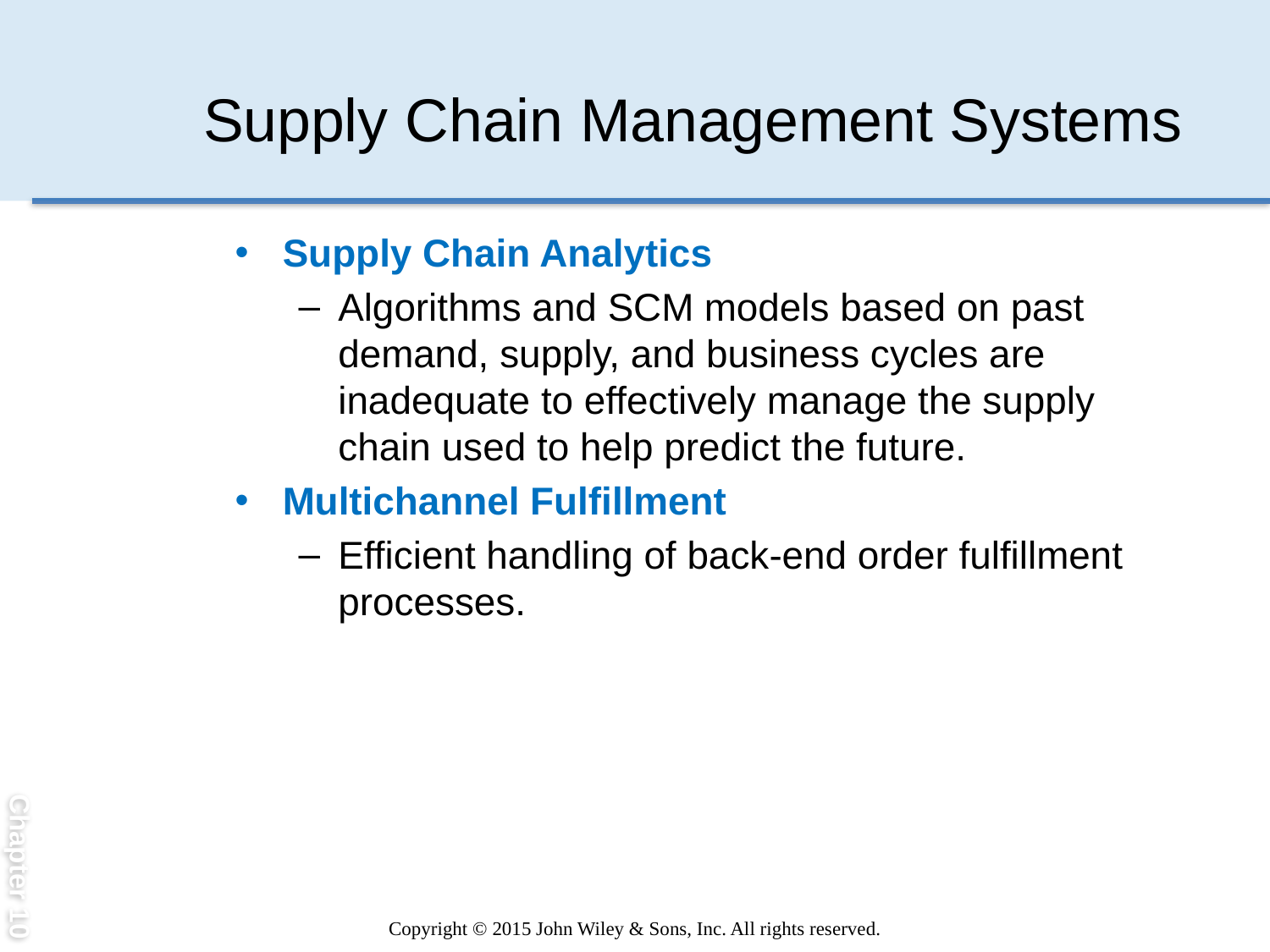

Chapter 10
# Supply Chain Management Systems
Supply Chain Analytics
Algorithms and SCM models based on past demand, supply, and business cycles are inadequate to effectively manage the supply chain used to help predict the future.
Multichannel Fulfillment
Efficient handling of back-end order fulfillment processes.